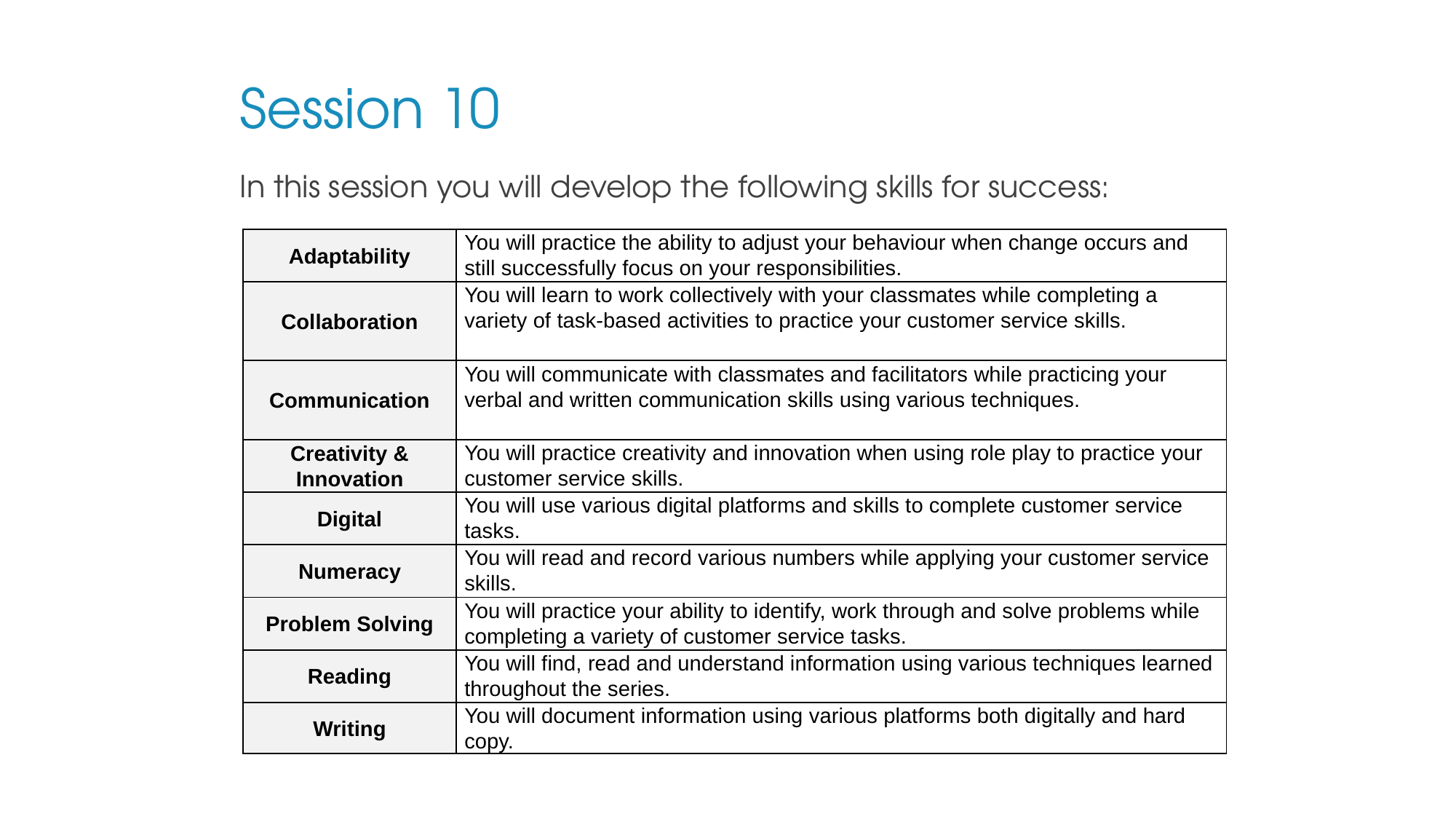

# Session 10
In this session you will develop the following skills for success:

| Adaptability | You will practice the ability to adjust your behaviour when change occurs and still successfully focus on your responsibilities. |
| --- | --- |
| Collaboration | You will learn to work collectively with your classmates while completing a variety of task-based activities to practice your customer service skills. |
| Communication | You will communicate with classmates and facilitators while practicing your verbal and written communication skills using various techniques. |
| Creativity & Innovation | You will practice creativity and innovation when using role play to practice your customer service skills. |
| Digital | You will use various digital platforms and skills to complete customer service tasks. |
| Numeracy | You will read and record various numbers while applying your customer service skills. |
| Problem Solving | You will practice your ability to identify, work through and solve problems while completing a variety of customer service tasks. |
| Reading | You will find, read and understand information using various techniques learned throughout the series. |
| Writing | You will document information using various platforms both digitally and hard copy. |